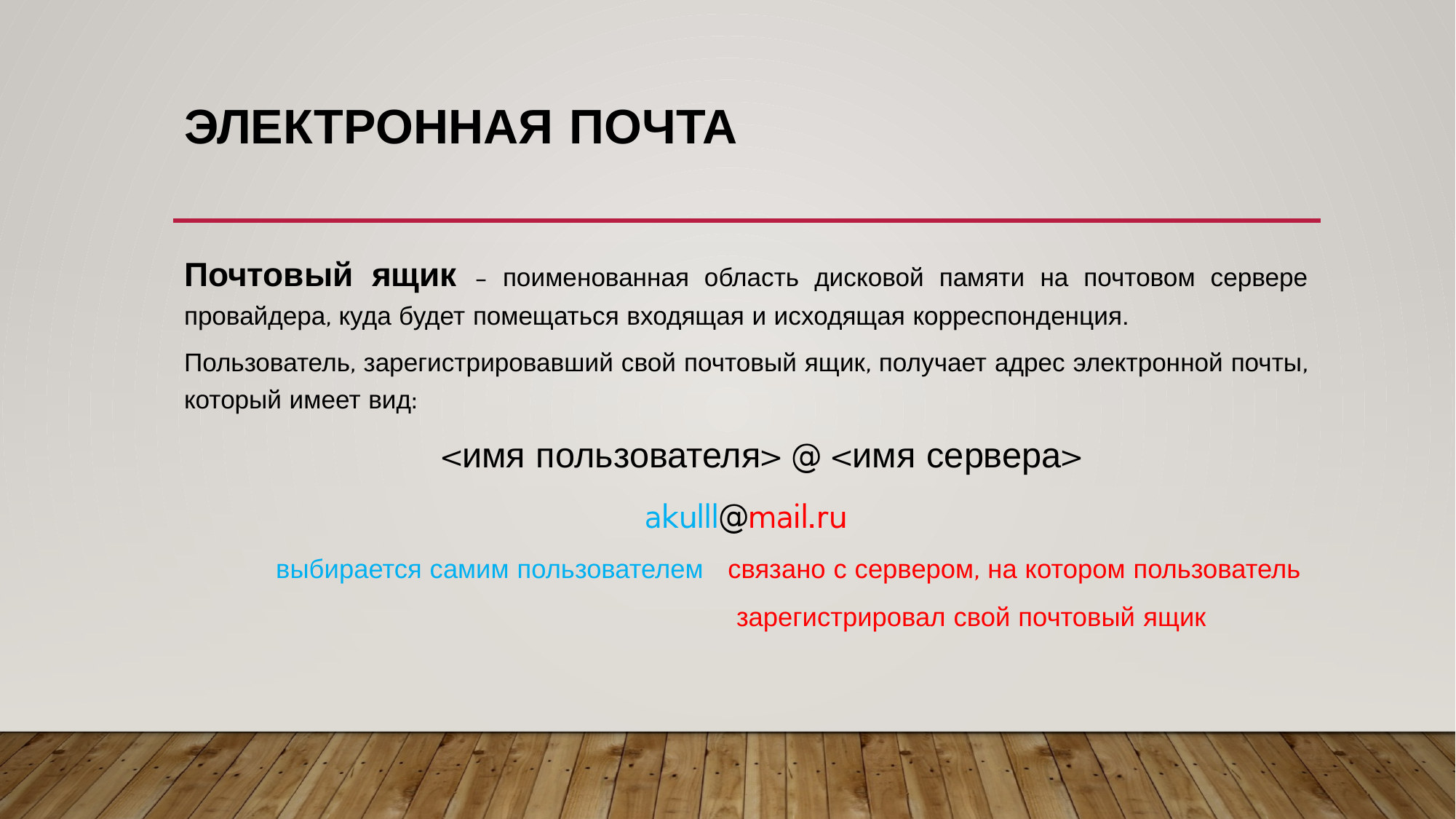

# ЭЛЕКТРОННАЯ ПОЧТА
Почтовый ящик – поименованная область дисковой памяти на почтовом сервере провайдера, куда будет помещаться входящая и исходящая корреспонденция.
Пользователь, зарегистрировавший свой почтовый ящик, получает адрес электронной почты, который имеет вид:
    <имя пользователя> @ <имя сервера>
akulll@mail.ru
            выбирается самим пользователем   связано с сервером, на котором пользователь
                                                                     зарегистрировал свой почтовый ящик